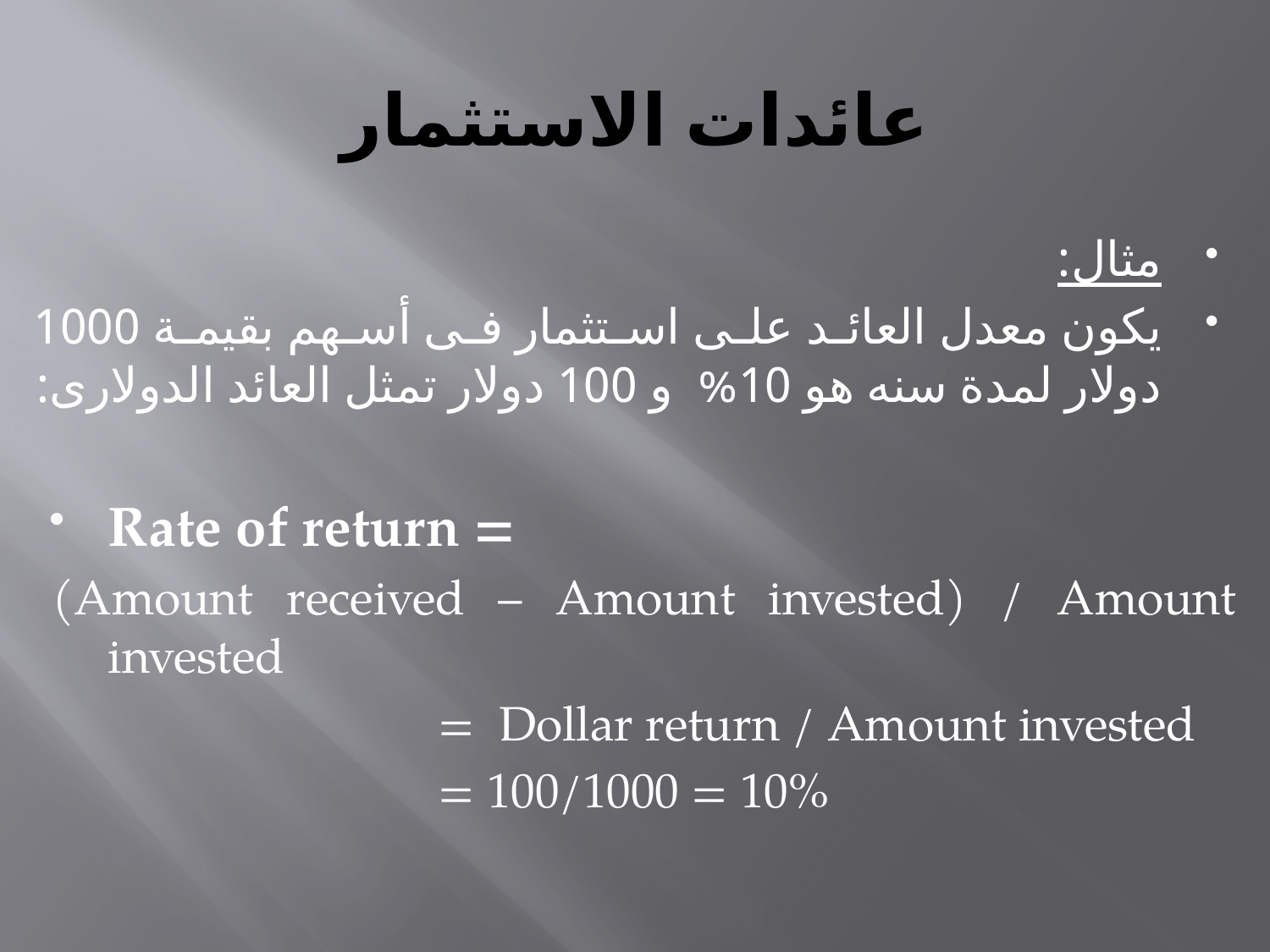

# عائدات الاستثمار
مثال:
يكون معدل العائد على استثمار فى أسهم بقيمة 1000 دولار لمدة سنه هو 10%  و 100 دولار تمثل العائد الدولارى:

Rate of return =
(Amount received – Amount invested) / Amount invested
                                =  Dollar return / Amount invested
                                = 100/1000 = 10%